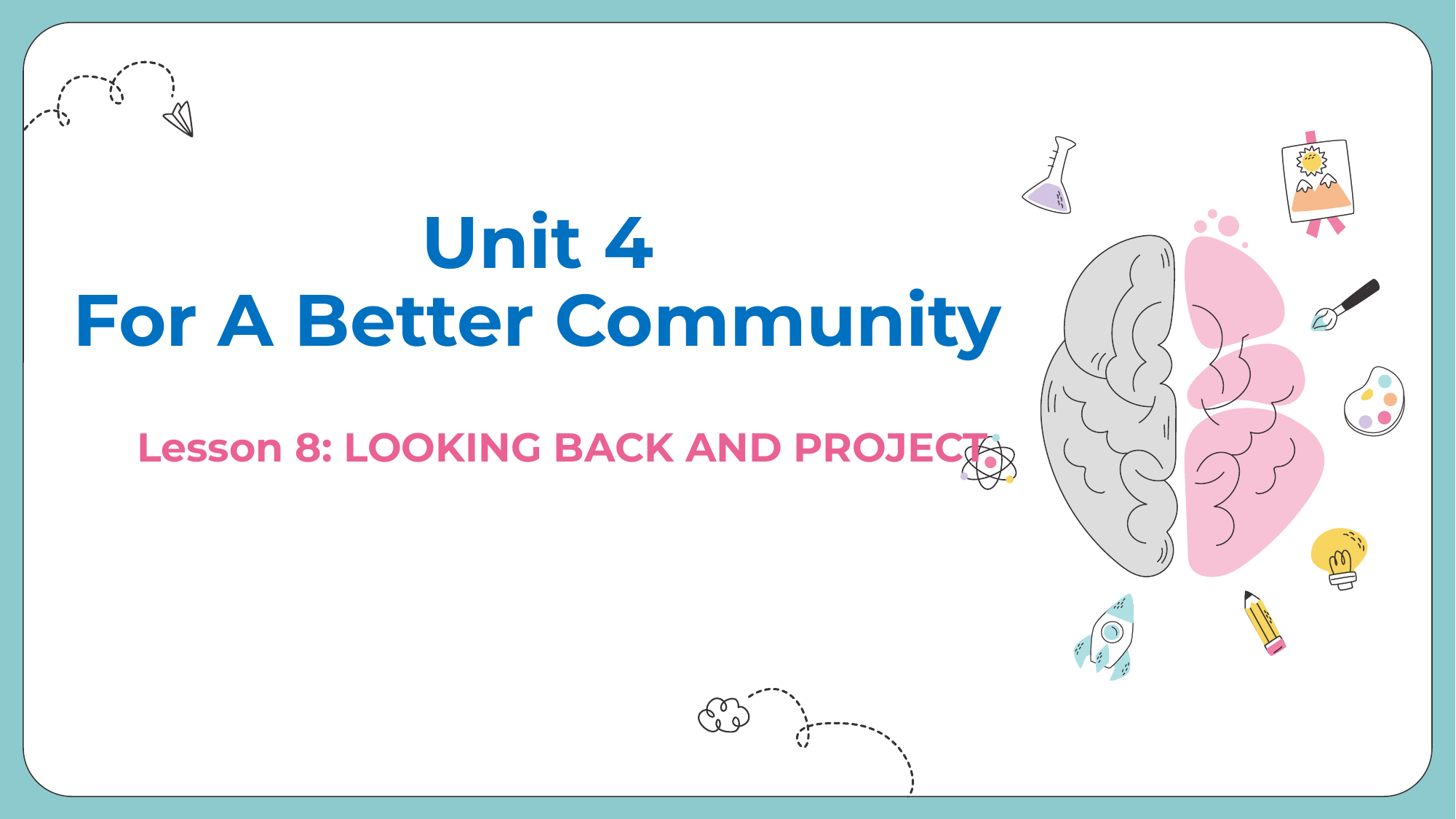

# Unit 4 For A Better Community

Lesson 8: LOOKING BACK AND PROJECT